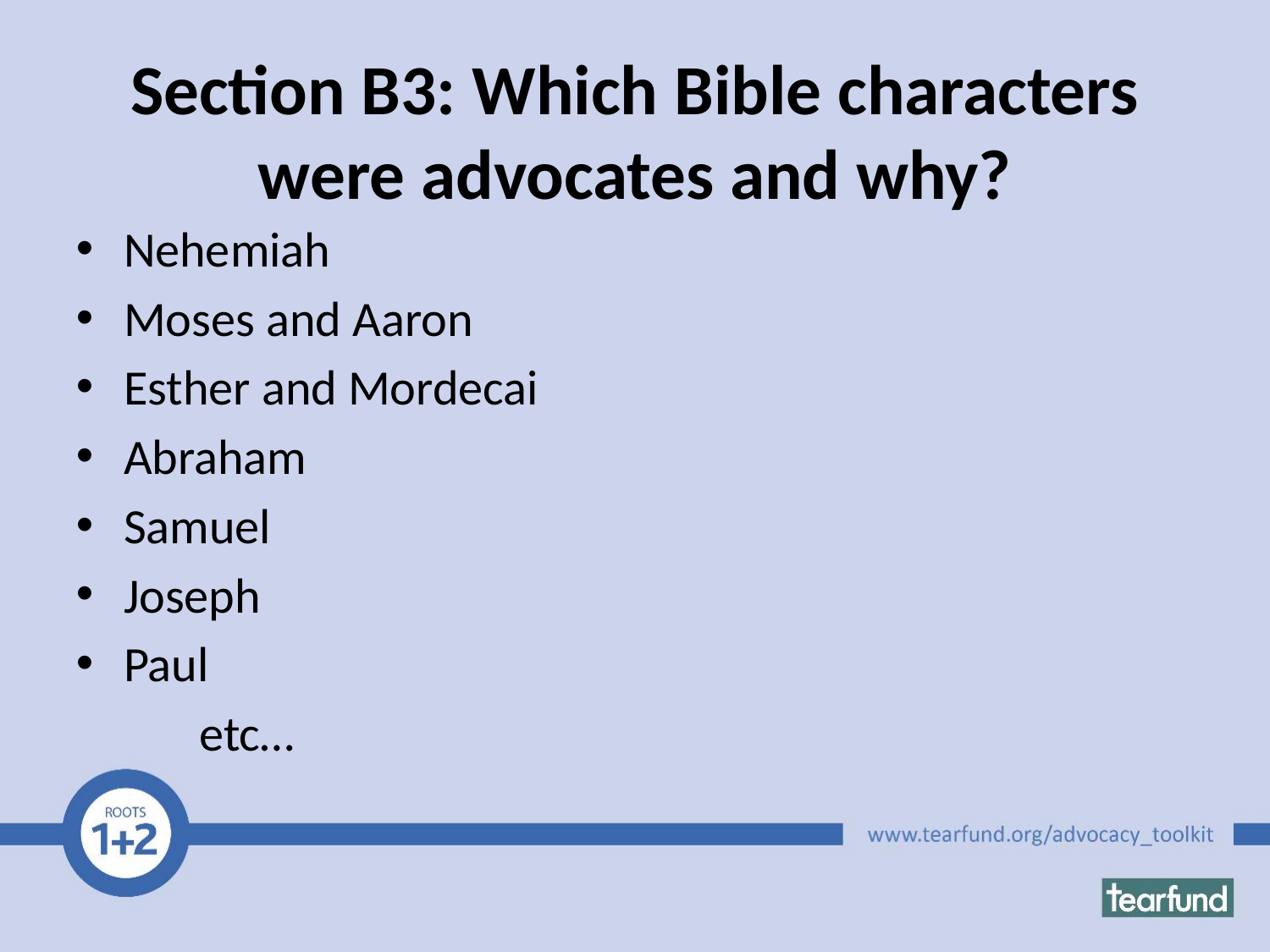

# Section B3: Which Bible characters were advocates and why?
Nehemiah
Moses and Aaron
Esther and Mordecai
Abraham
Samuel
Joseph
Paul
           etc…